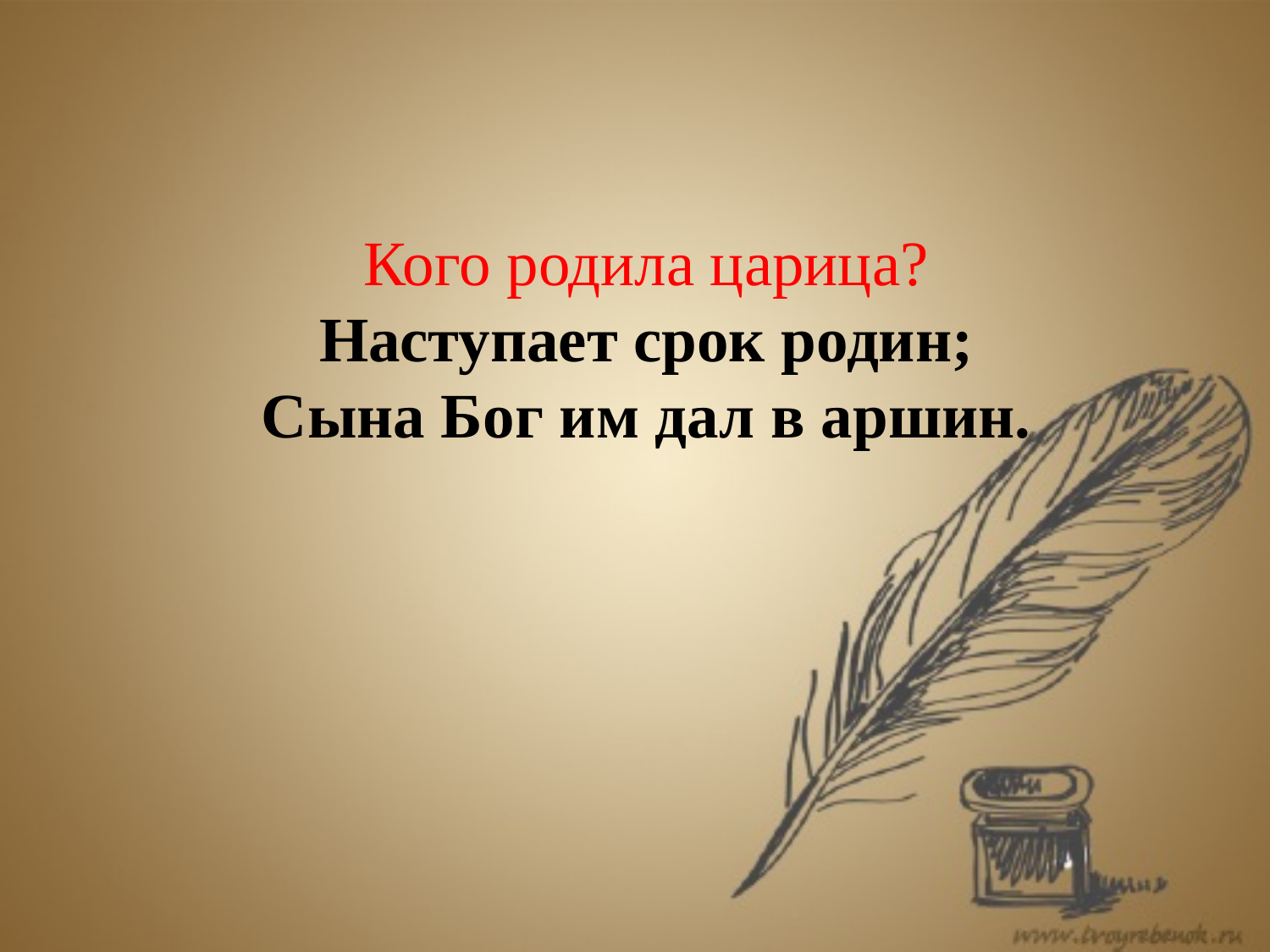

# Кого родила царица? Наступает срок родин; Сына Бог им дал в аршин.